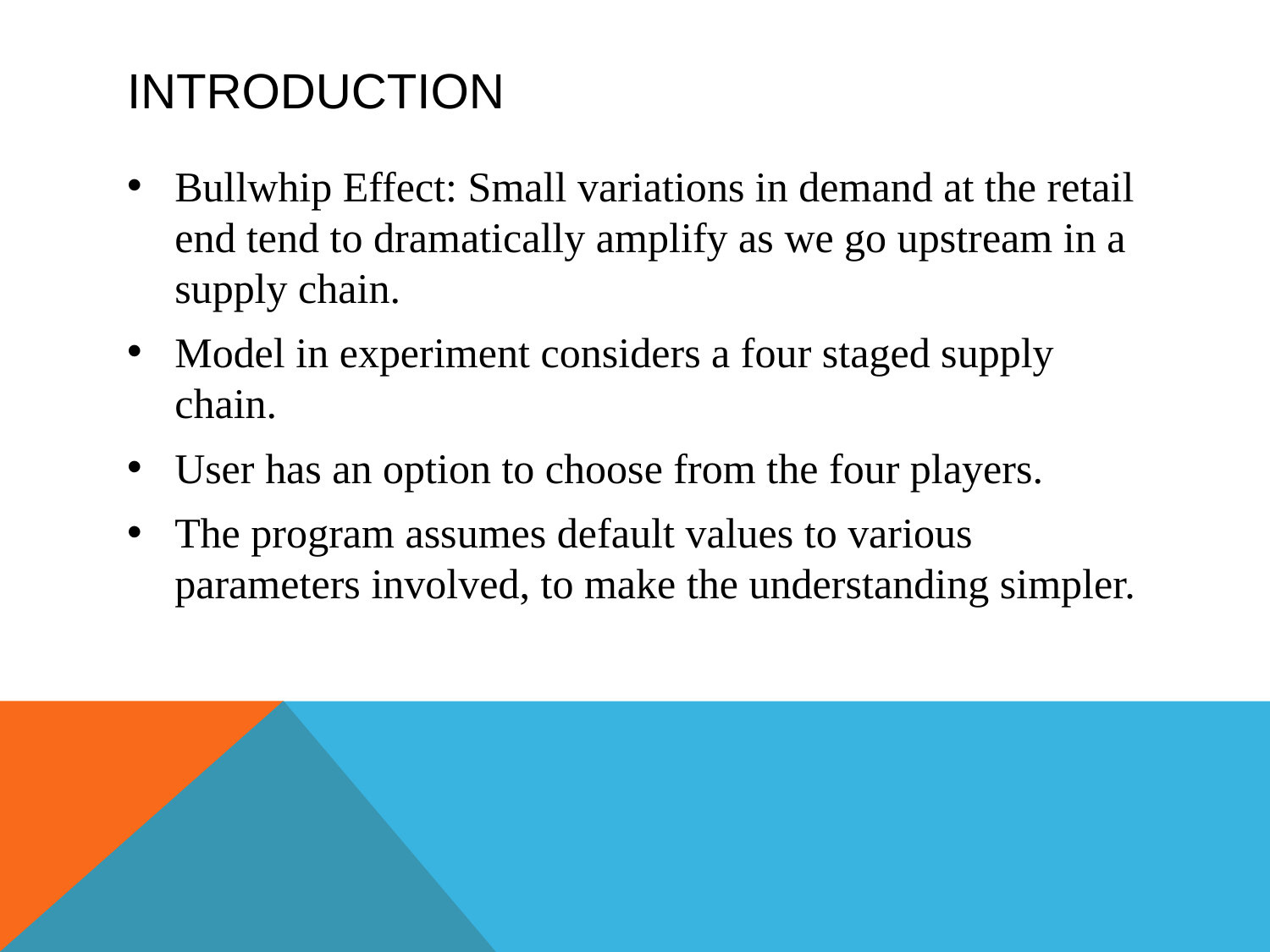

# Introduction
Bullwhip Effect: Small variations in demand at the retail end tend to dramatically amplify as we go upstream in a supply chain.
Model in experiment considers a four staged supply chain.
User has an option to choose from the four players.
The program assumes default values to various parameters involved, to make the understanding simpler.